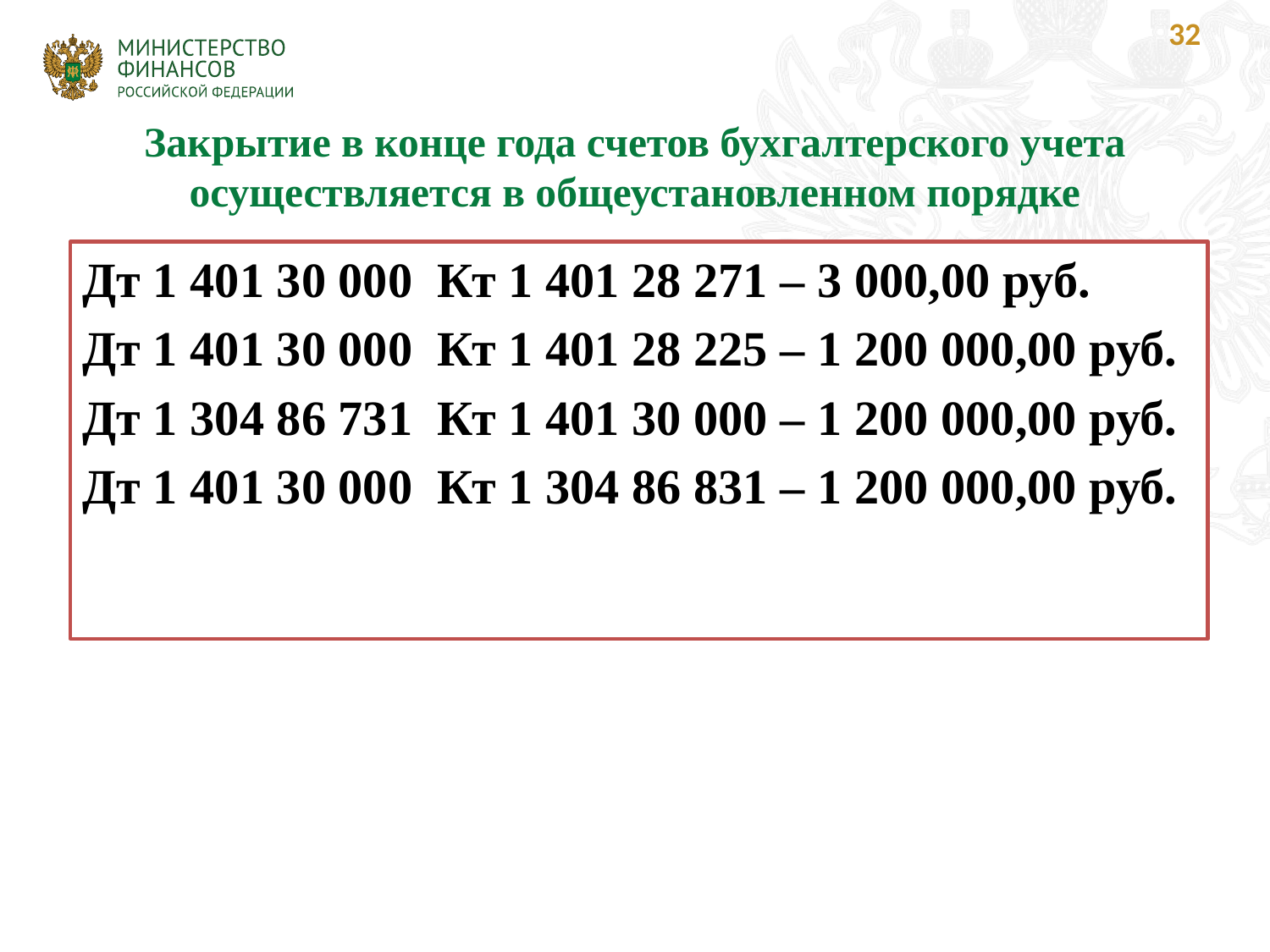

32
# Закрытие в конце года счетов бухгалтерского учета осуществляется в общеустановленном порядке
Дт 1 401 30 000  Кт 1 401 28 271 – 3 000,00 руб.
Дт 1 401 30 000  Кт 1 401 28 225 – 1 200 000,00 руб.
Дт 1 304 86 731  Кт 1 401 30 000 – 1 200 000,00 руб.
Дт 1 401 30 000  Кт 1 304 86 831 – 1 200 000,00 руб.